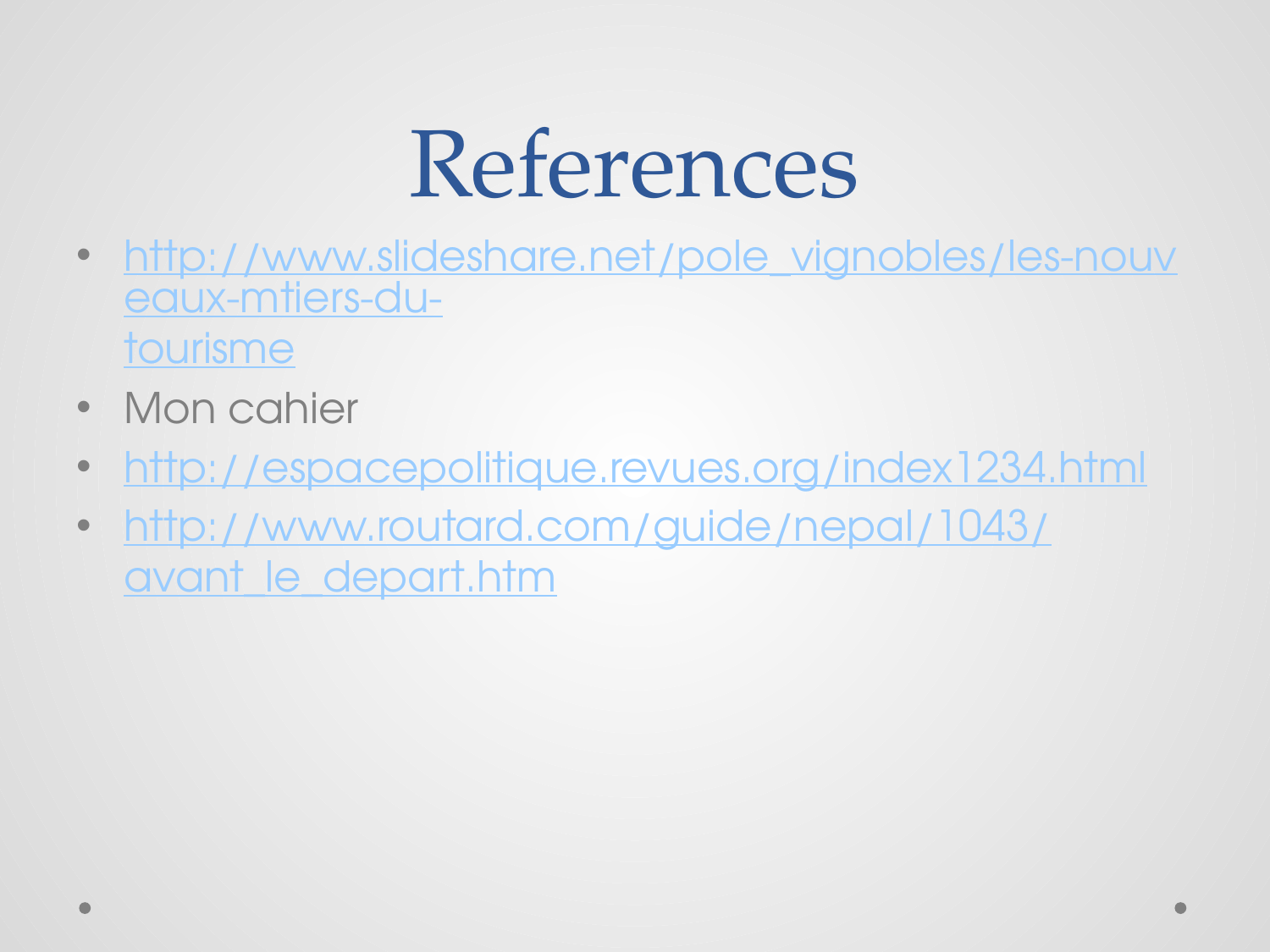

# References
http://www.slideshare.net/pole_vignobles/les-nouveaux-mtiers-du-tourisme
Mon cahier
http://espacepolitique.revues.org/index1234.html
http://www.routard.com/guide/nepal/1043/avant_le_depart.htm